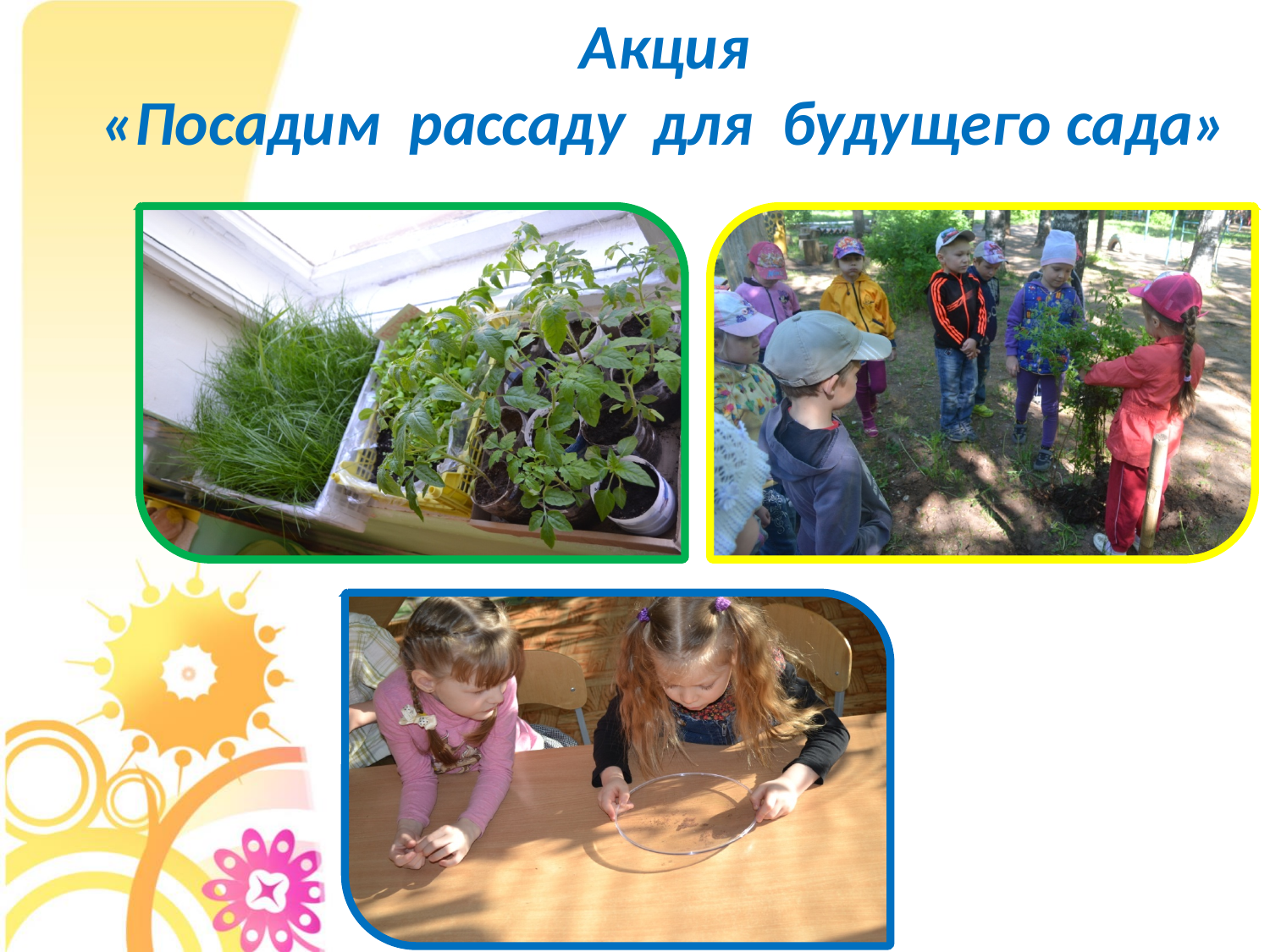

# Акция «Посадим  рассаду  для  будущего сада»